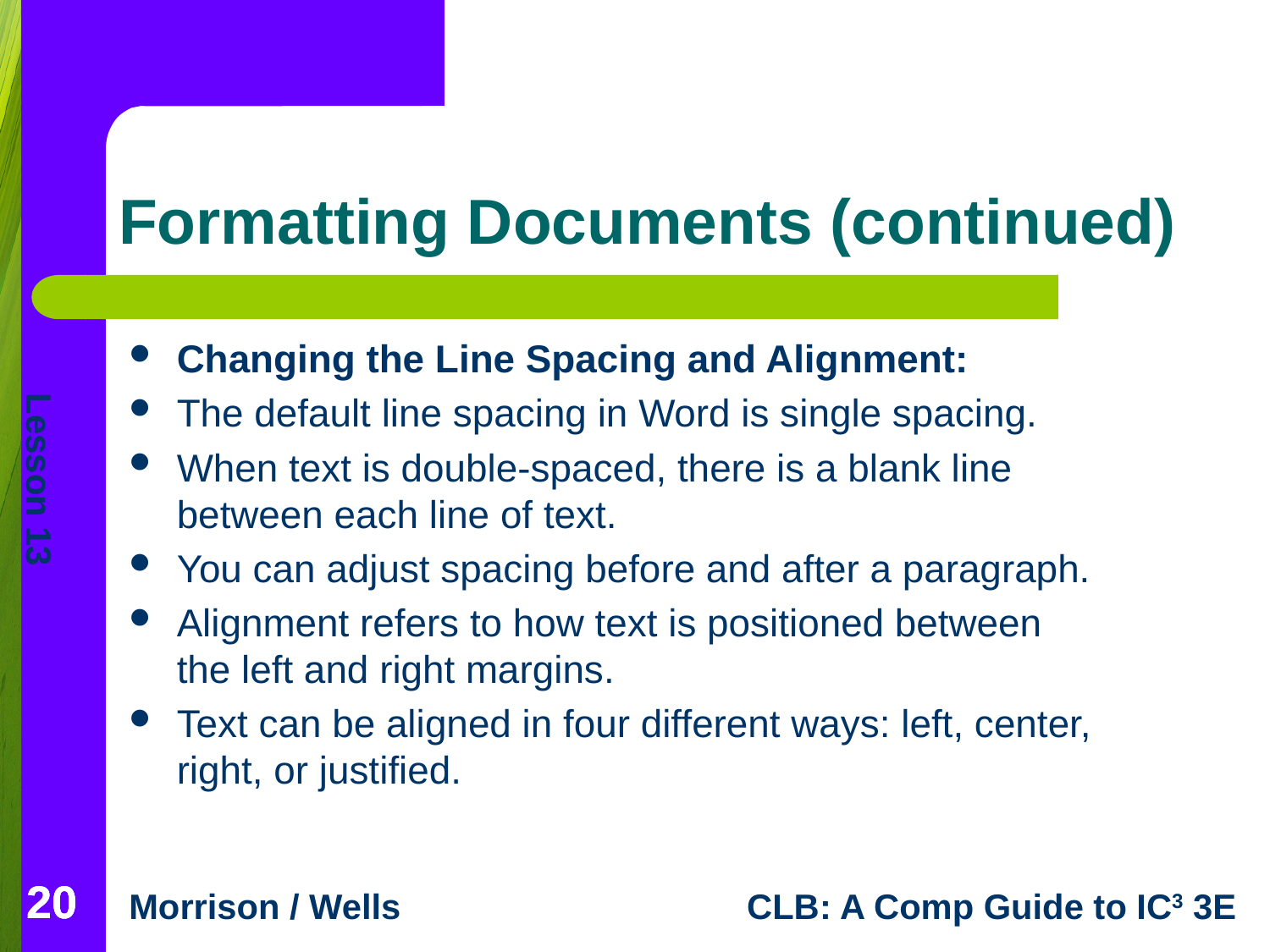

# Formatting Documents (continued)
Changing the Line Spacing and Alignment:
The default line spacing in Word is single spacing.
When text is double-spaced, there is a blank line between each line of text.
You can adjust spacing before and after a paragraph.
Alignment refers to how text is positioned between the left and right margins.
Text can be aligned in four different ways: left, center, right, or justified.

20
20
20